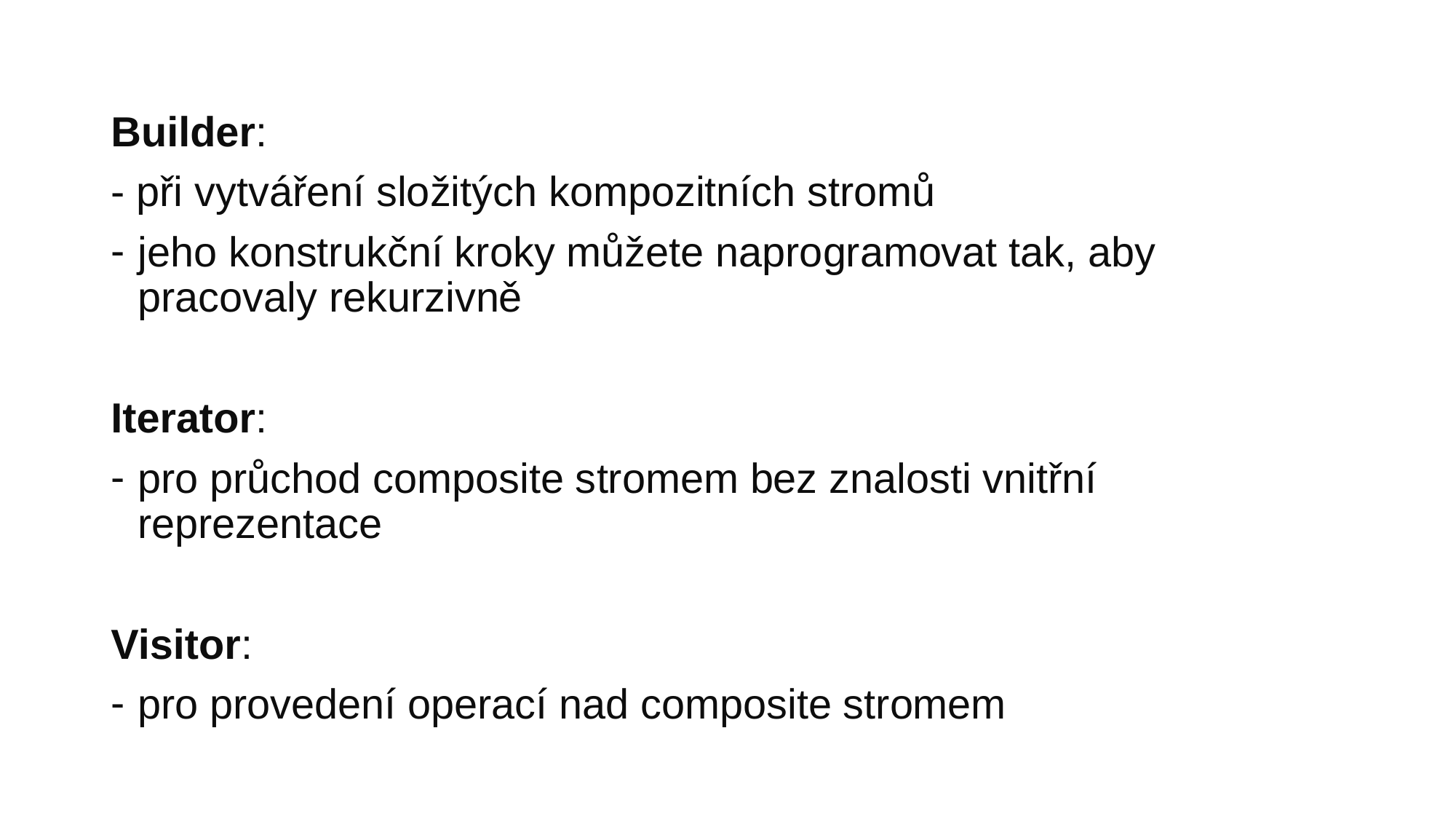

Builder:
- při vytváření složitých kompozitních stromů
jeho konstrukční kroky můžete naprogramovat tak, aby pracovaly rekurzivně

Iterator:
pro průchod composite stromem bez znalosti vnitřní reprezentace

Visitor:
pro provedení operací nad composite stromem